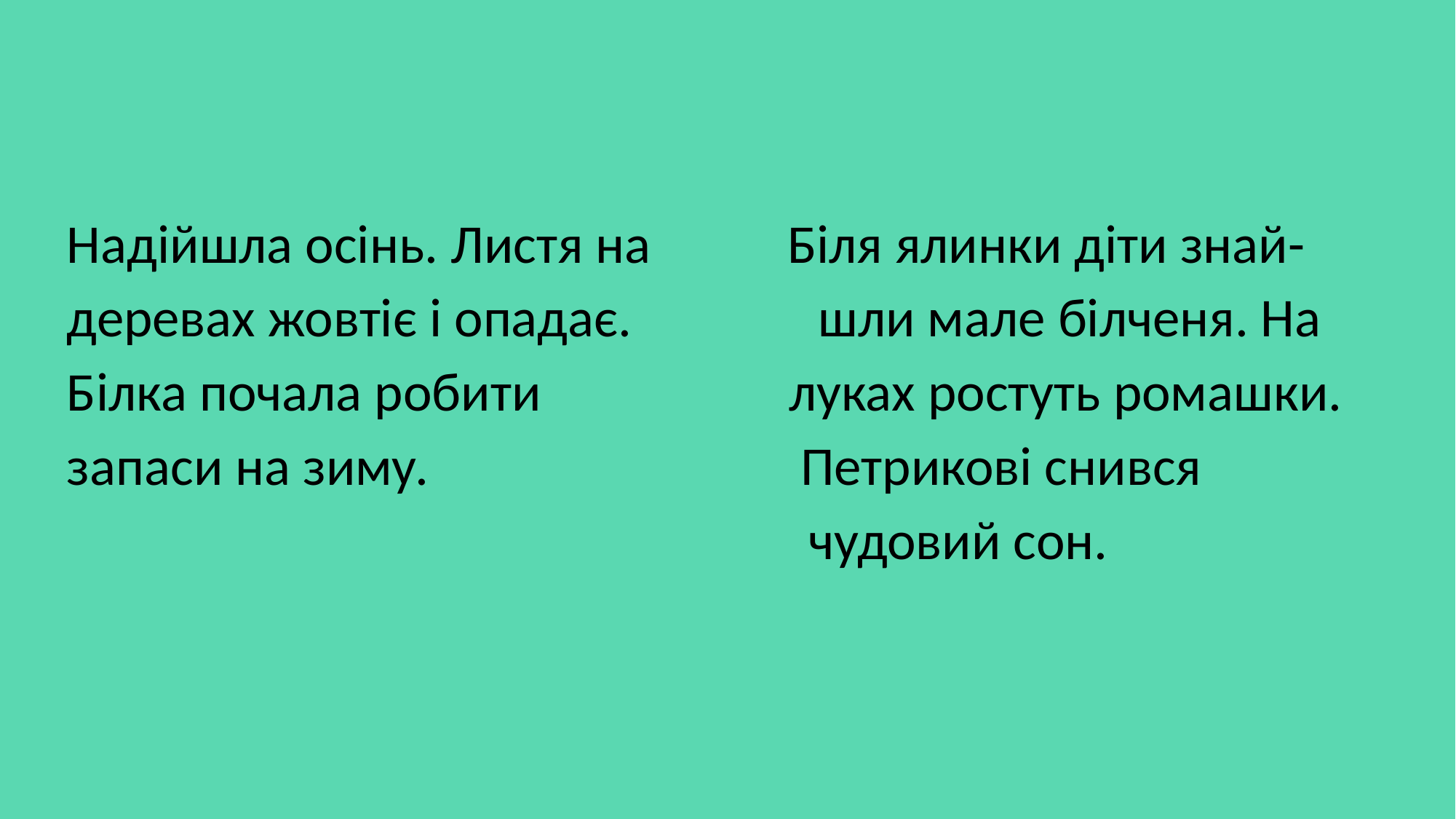

#

Надійшла осінь. Листя на           Біля ялинки діти знай-
деревах жовтіє і опадає.               шли мале білченя. На
Білка почала робити                    луках ростуть ромашки.
запаси на зиму.                              Петрикові снився
                                                            чудовий сон.